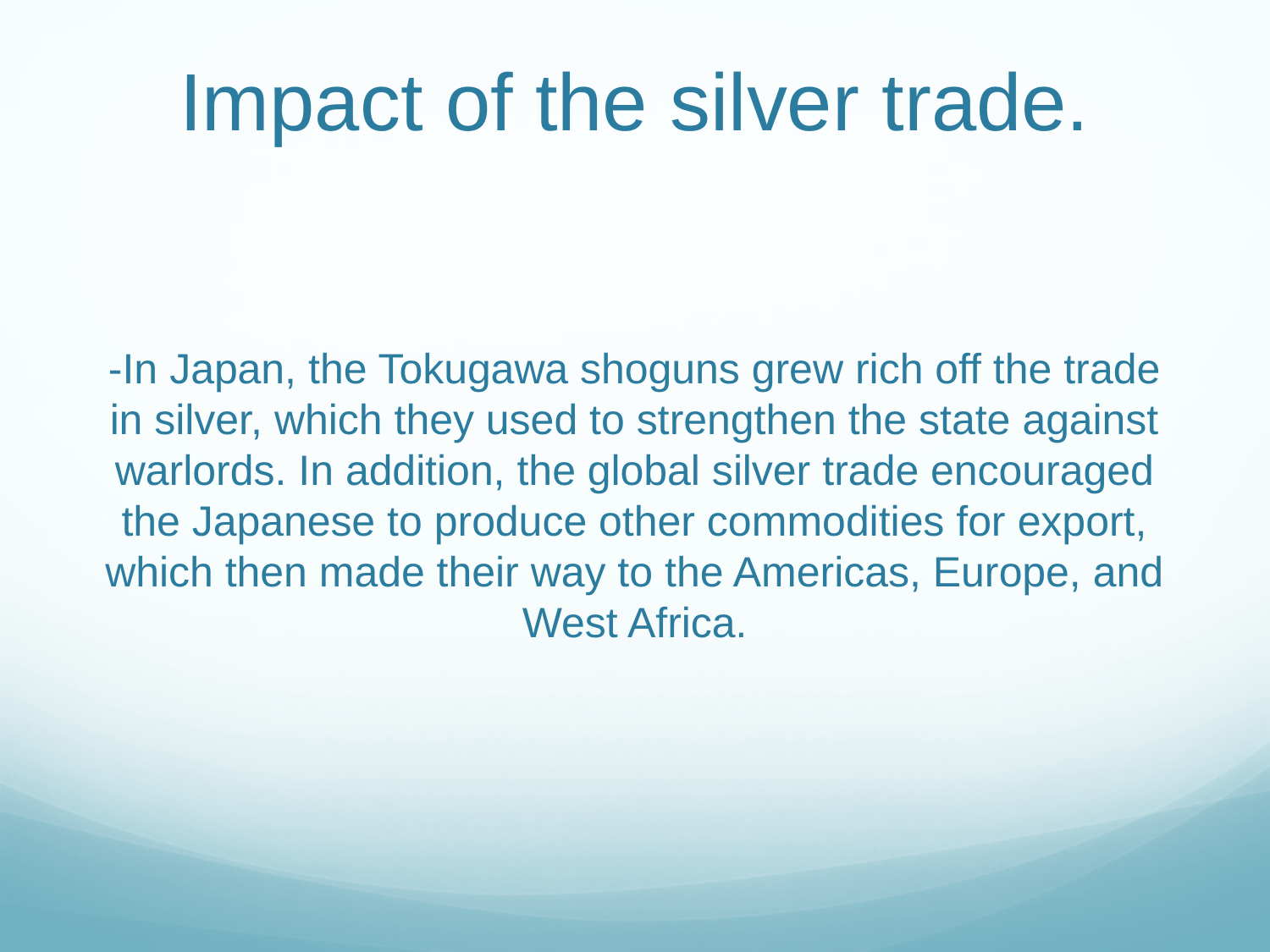

# Impact of the silver trade. -In Japan, the Tokugawa shoguns grew rich off the trade in silver, which they used to strengthen the state against warlords. In addition, the global silver trade encouraged the Japanese to produce other commodities for export, which then made their way to the Americas, Europe, and West Africa.